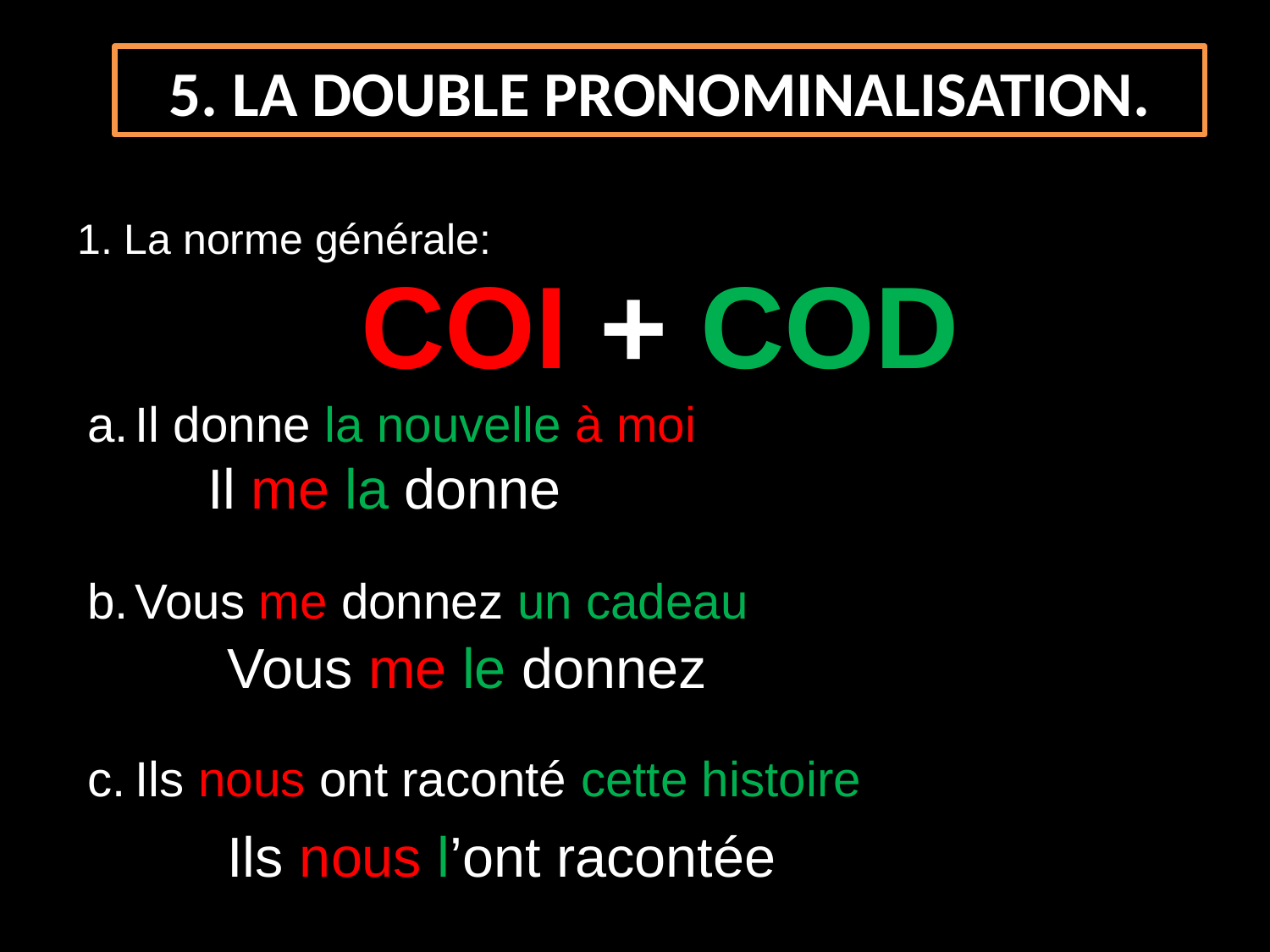

5. LA DOUBLE PRONOMINALISATION.
1. La norme générale:
COI + COD
Il donne la nouvelle à moi

Vous me donnez un cadeau

Ils nous ont raconté cette histoire

Il me la donne
Vous me le donnez
Ils nous l’ont racontée